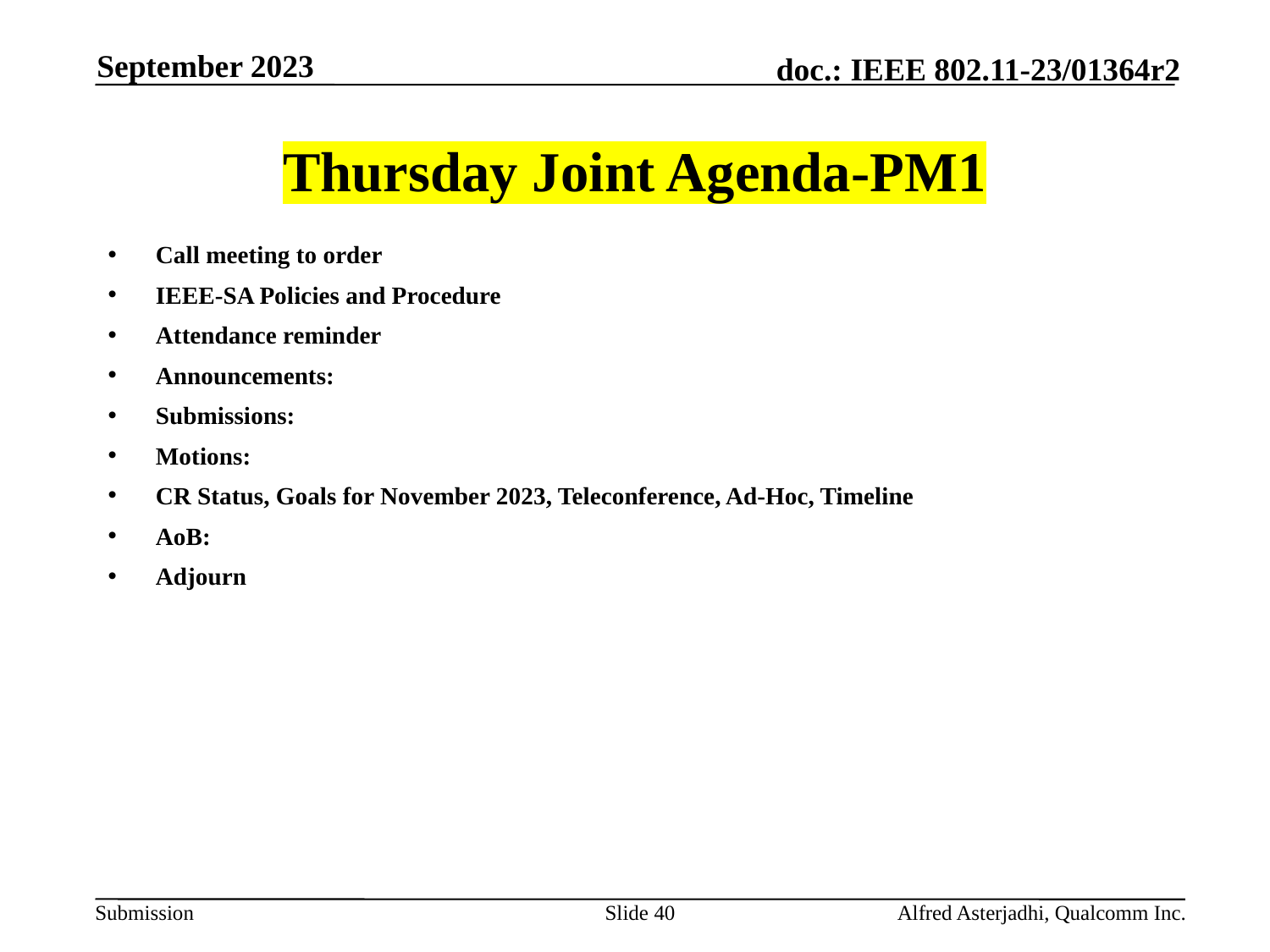

September 2023
# Thursday Joint Agenda-PM1
Call meeting to order
IEEE-SA Policies and Procedure
Attendance reminder
Announcements:
Submissions:
Motions:
CR Status, Goals for November 2023, Teleconference, Ad-Hoc, Timeline
AoB:
Adjourn
Slide 40
Alfred Asterjadhi, Qualcomm Inc.